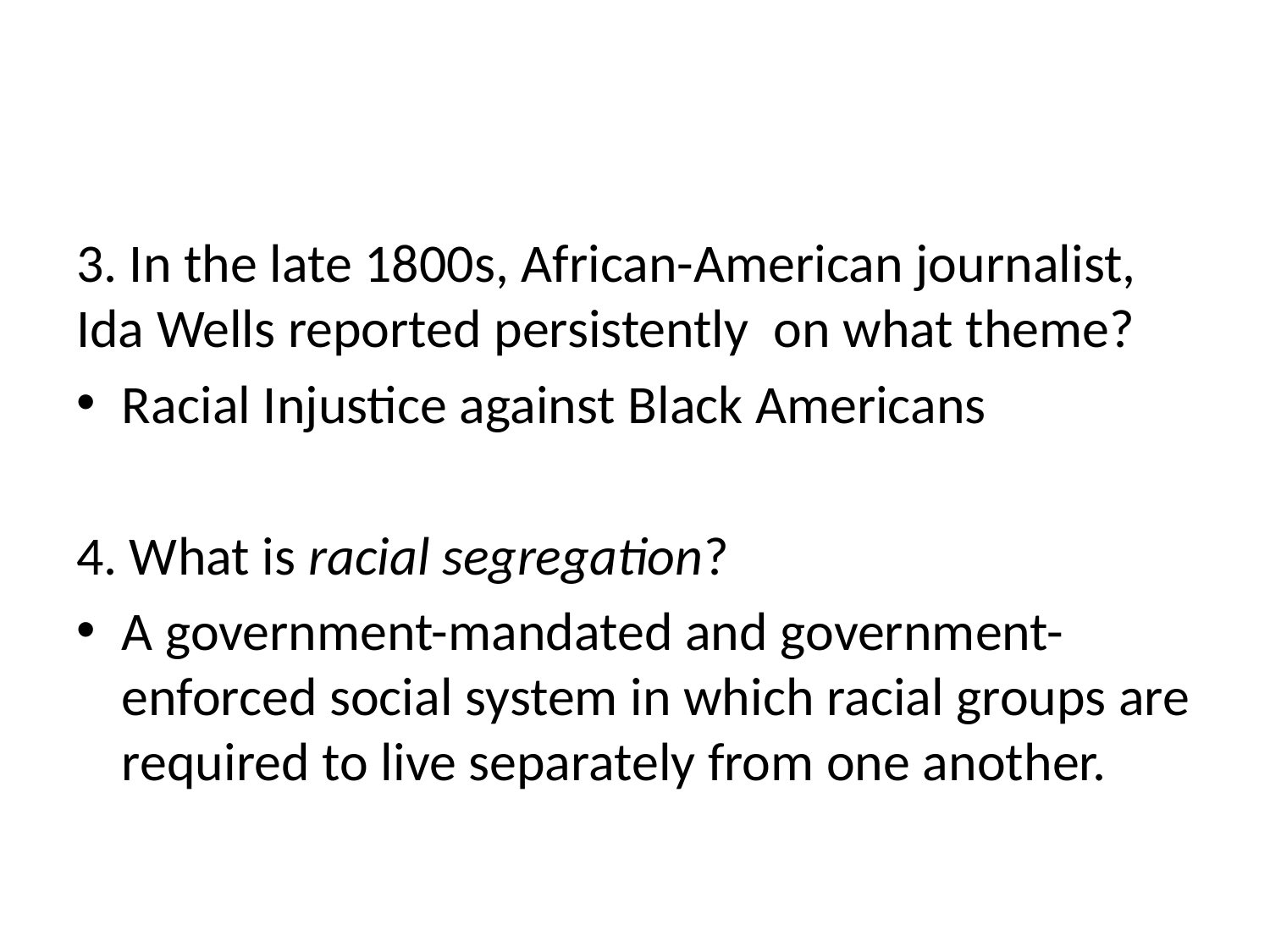

#
3. In the late 1800s, African-American journalist, Ida Wells reported persistently  on what theme?
Racial Injustice against Black Americans

4. What is racial segregation?
A government-mandated and government-enforced social system in which racial groups are required to live separately from one another.